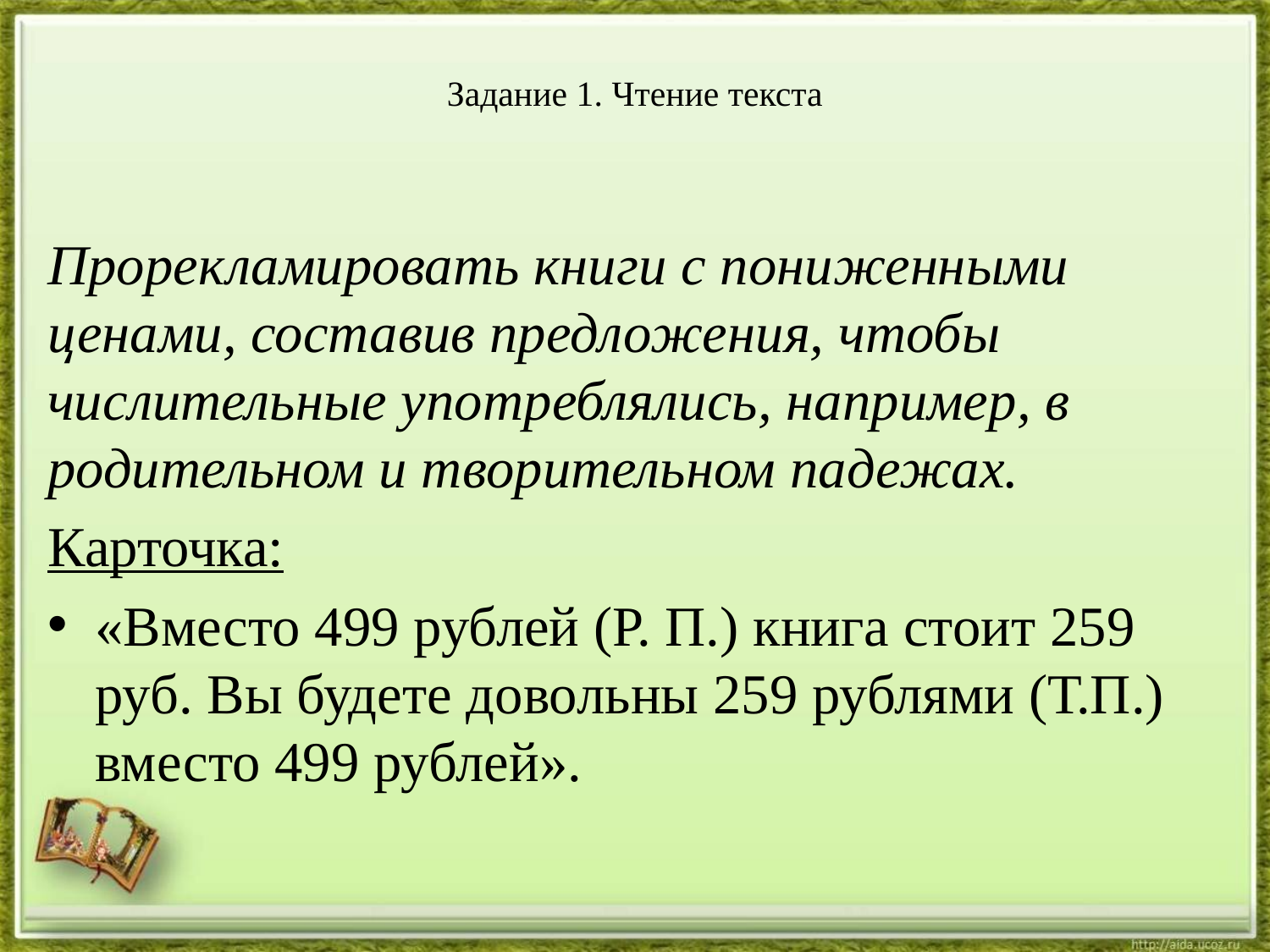

# Задание 1. Чтение текста
Прорекламировать книги с пониженными ценами, составив предложения, чтобы числительные употреблялись, например, в родительном и творительном падежах.
Карточка:
«Вместо 499 рублей (Р. П.) книга стоит 259 руб. Вы будете довольны 259 рублями (Т.П.) вместо 499 рублей».